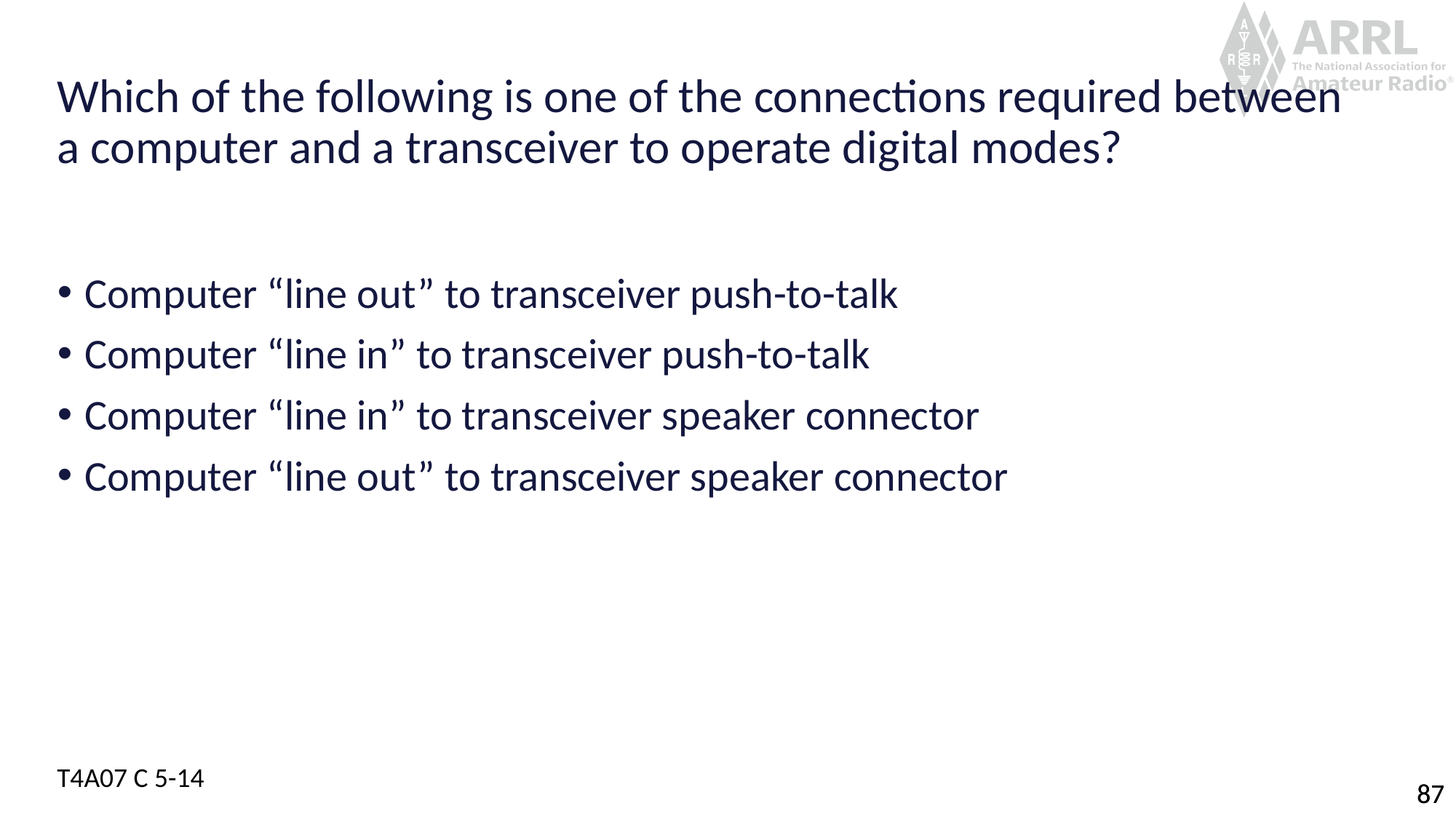

# Which of the following is one of the connections required between a computer and a transceiver to operate digital modes?
Computer “line out” to transceiver push-to-talk
Computer “line in” to transceiver push-to-talk
Computer “line in” to transceiver speaker connector
Computer “line out” to transceiver speaker connector
T4A07 C 5-14